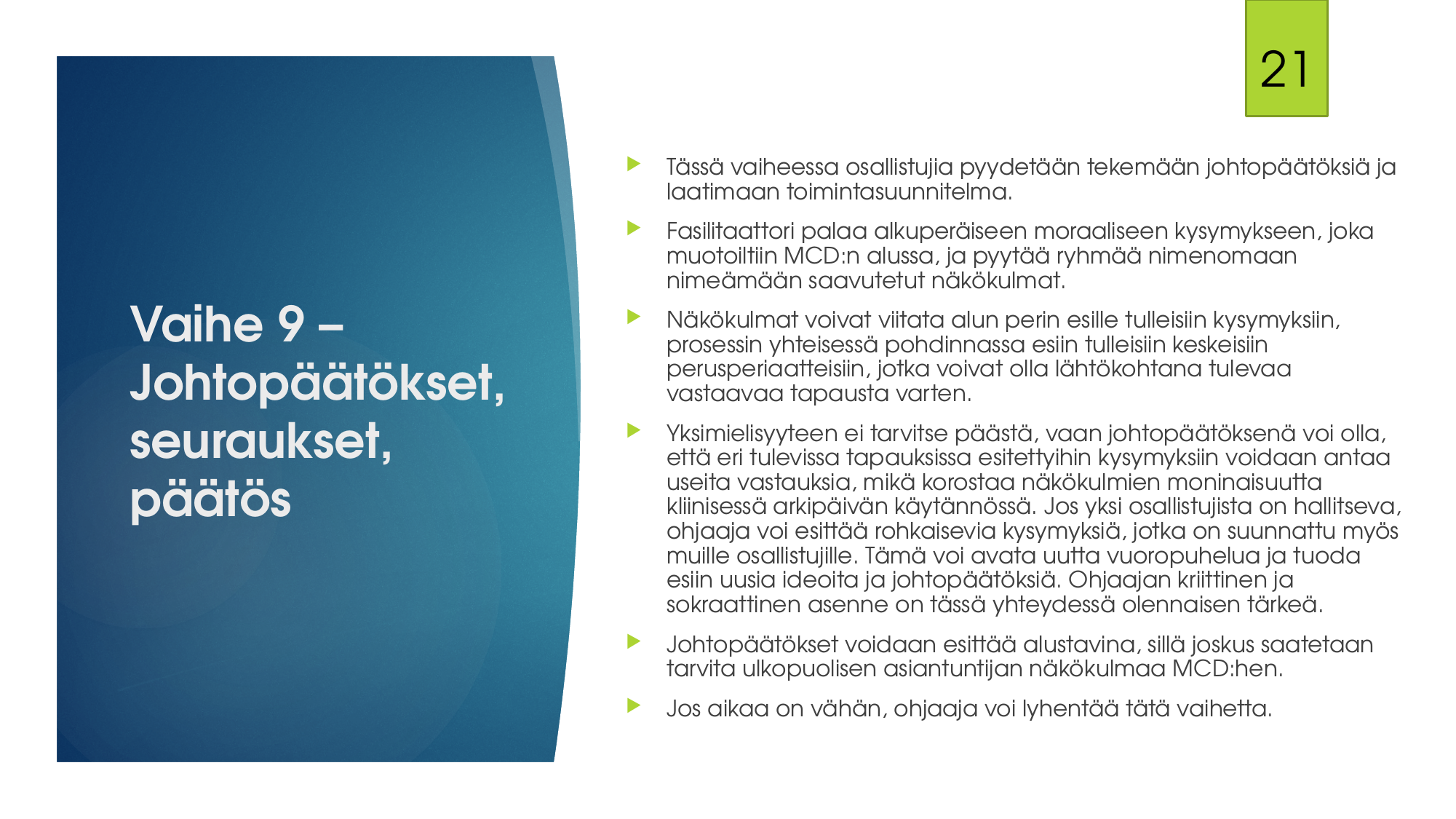

21
Tässä vaiheessa osallistujia pyydetään tekemään johtopäätöksiä ja laatimaan toimintasuunnitelma.
Fasilitaattori palaa alkuperäiseen moraaliseen kysymykseen, joka muotoiltiin MCD:n alussa, ja pyytää ryhmää nimenomaan nimeämään saavutetut näkökulmat.
Näkökulmat voivat viitata alun perin esille tulleisiin kysymyksiin, prosessin yhteisessä pohdinnassa esiin tulleisiin keskeisiin perusperiaatteisiin, jotka voivat olla lähtökohtana tulevaa vastaavaa tapausta varten.
Yksimielisyyteen ei tarvitse päästä, vaan johtopäätöksenä voi olla, että eri tulevissa tapauksissa esitettyihin kysymyksiin voidaan antaa useita vastauksia, mikä korostaa näkökulmien moninaisuutta kliinisessä arkipäivän käytännössä. Jos yksi osallistujista on hallitseva, ohjaaja voi esittää rohkaisevia kysymyksiä, jotka on suunnattu myös muille osallistujille. Tämä voi avata uutta vuoropuhelua ja tuoda esiin uusia ideoita ja johtopäätöksiä. Ohjaajan kriittinen ja sokraattinen asenne on tässä yhteydessä olennaisen tärkeä.
Johtopäätökset voidaan esittää alustavina, sillä joskus saatetaan tarvita ulkopuolisen asiantuntijan näkökulmaa MCD:hen.
Jos aikaa on vähän, ohjaaja voi lyhentää tätä vaihetta.
# Vaihe 9 – Johtopäätökset, seuraukset, päätös